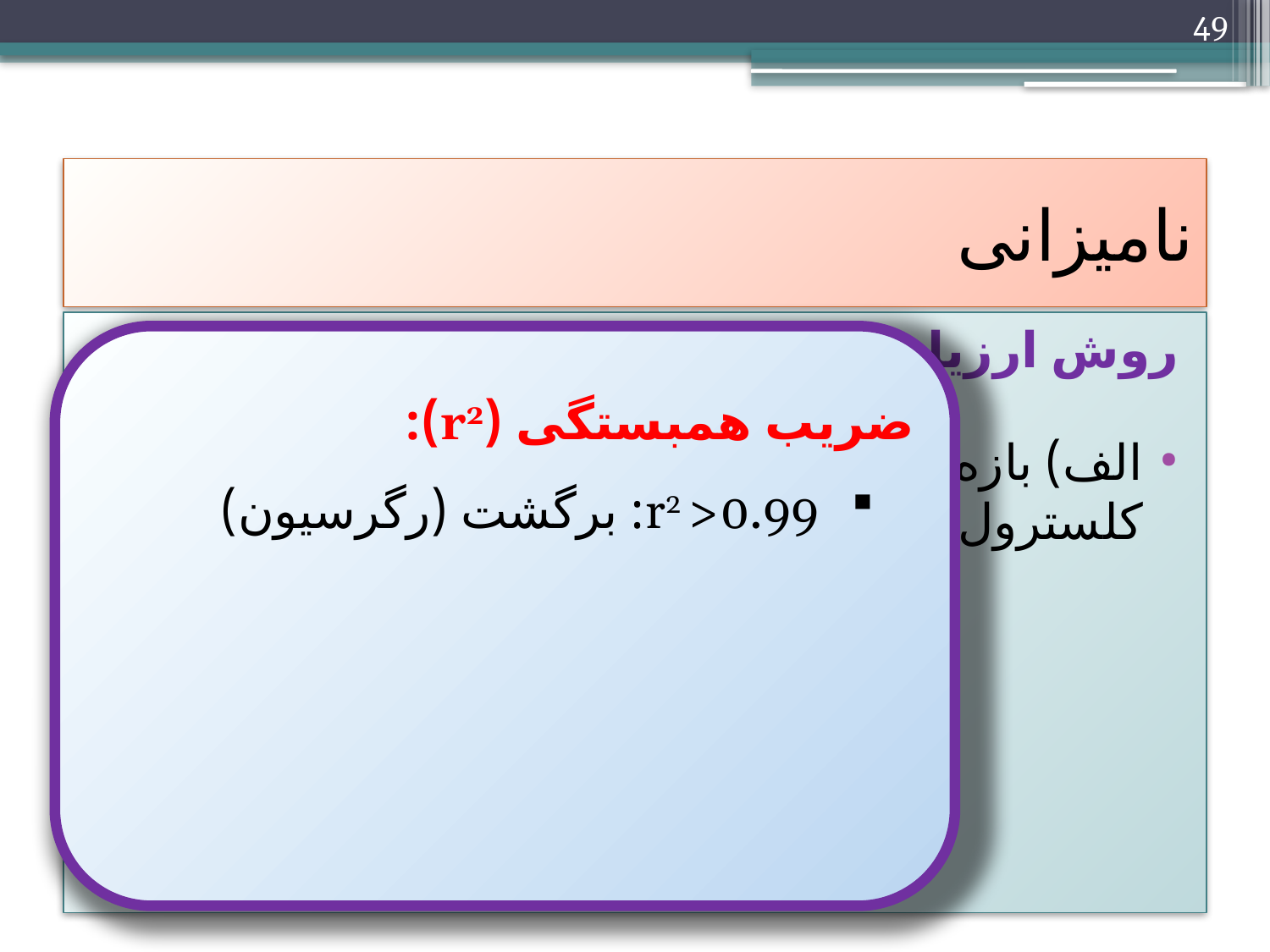

49
# نامیزانی
روش ارزیابی نتیجه:
الف) بازه‌ی مهم بالینی گسترده است: HCG، کلسترول
ضریب همبستگی (r2):
r2 >0.99: برگشت (رگرسیون)